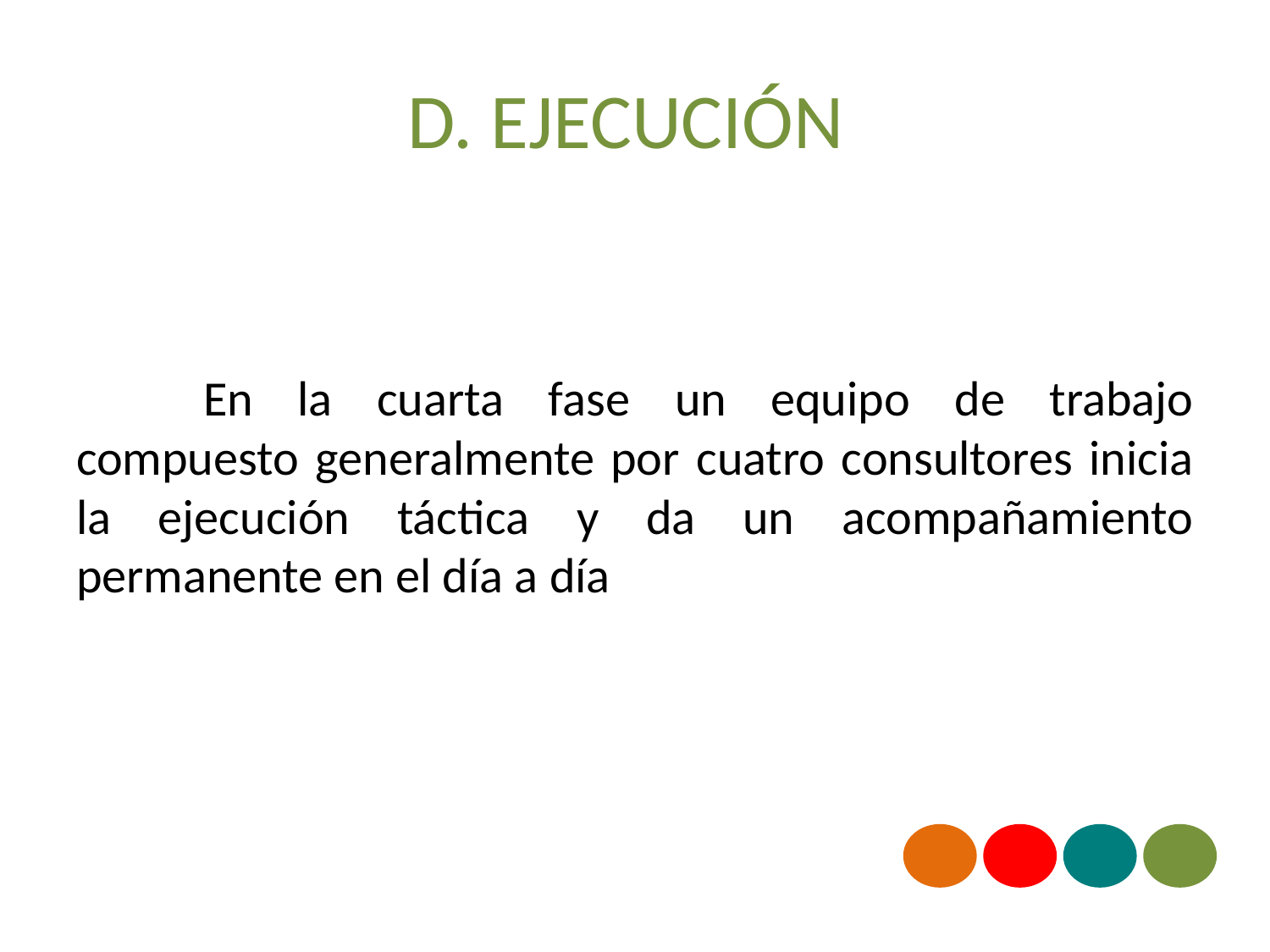

# D. EJECUCIÓN

	En la cuarta fase un equipo de trabajo compuesto generalmente por cuatro consultores inicia la ejecución táctica y da un acompañamiento permanente en el día a día